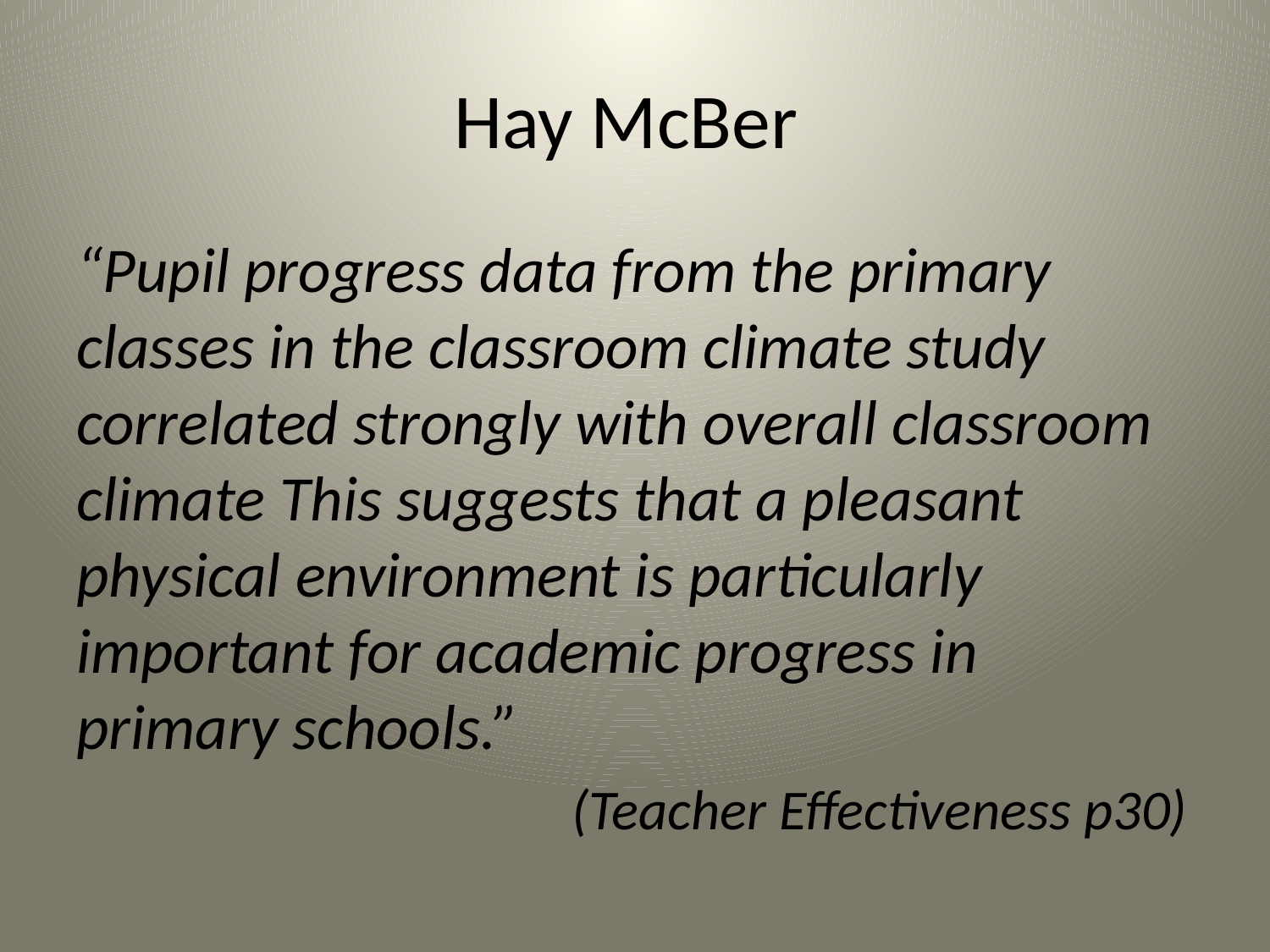

# Hay McBer
“Pupil progress data from the primary classes in the classroom climate study correlated strongly with overall classroom climate This suggests that a pleasant physical environment is particularly important for academic progress in primary schools.”
			         (Teacher Effectiveness p30)